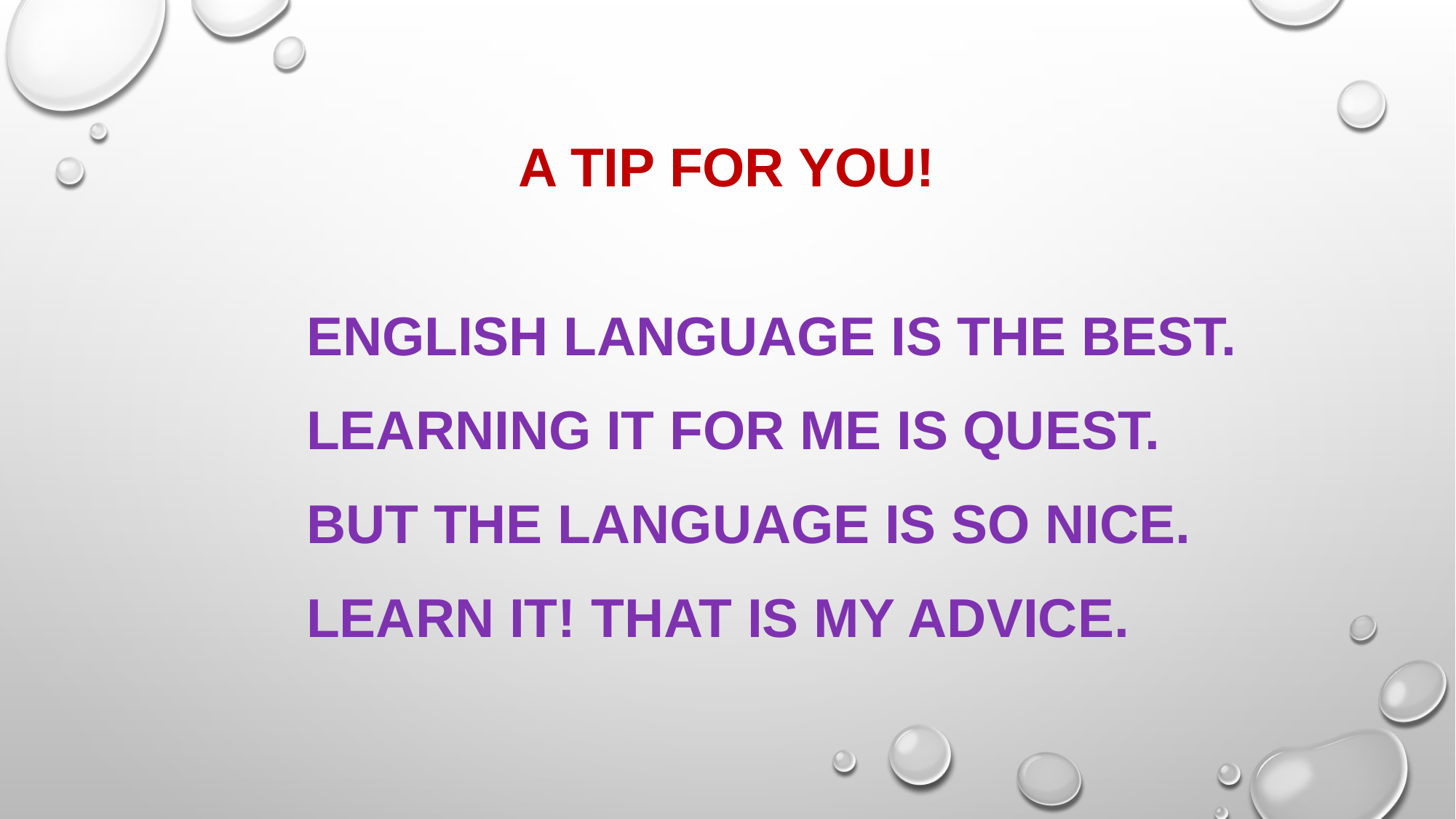

# A tip for you!
English language is the best.
Learning it for me is quest.
But the language is so nice.
Learn it! That is my advice.